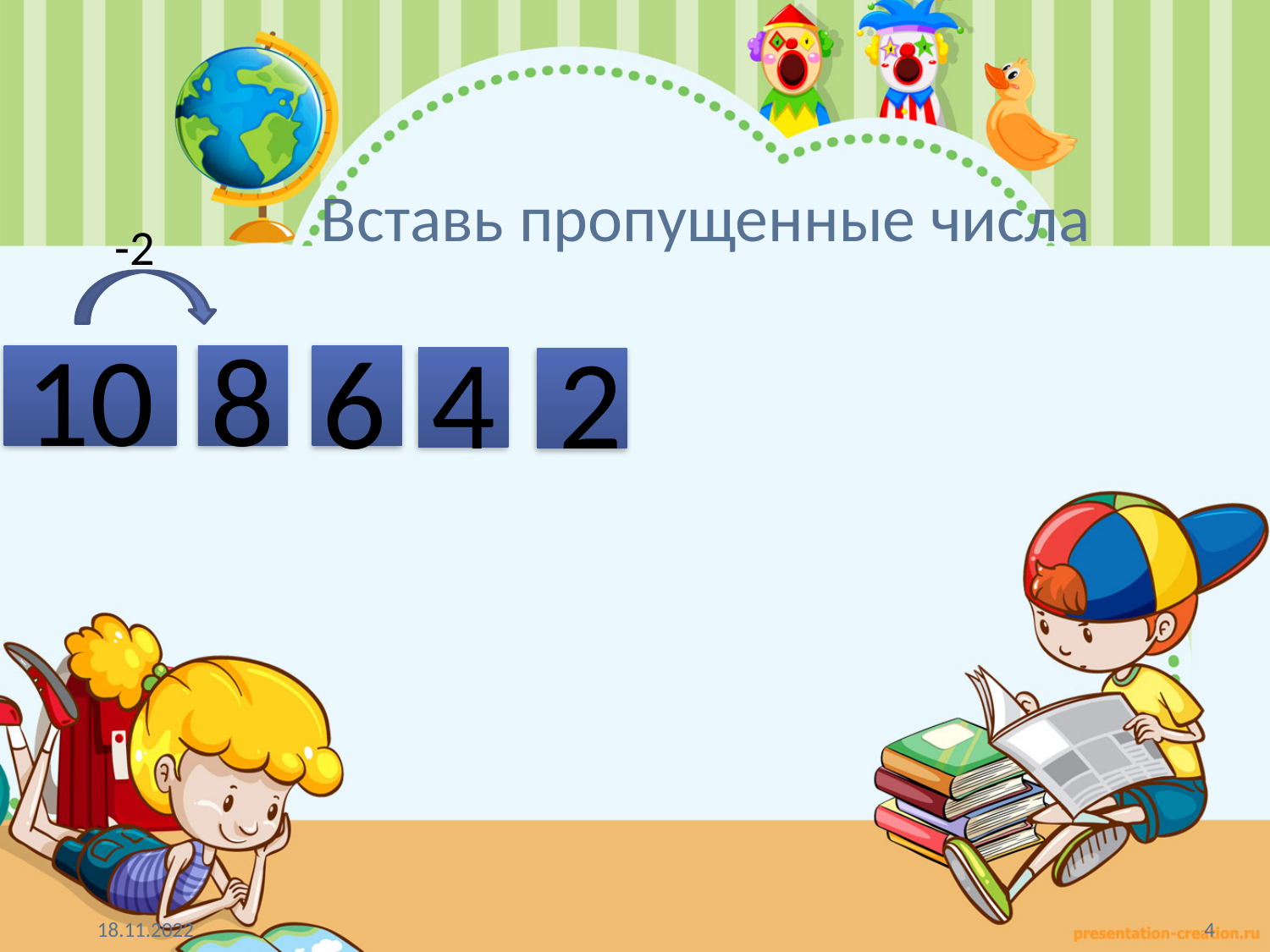

# Вставь пропущенные числа
-2

10
8

6
4

2